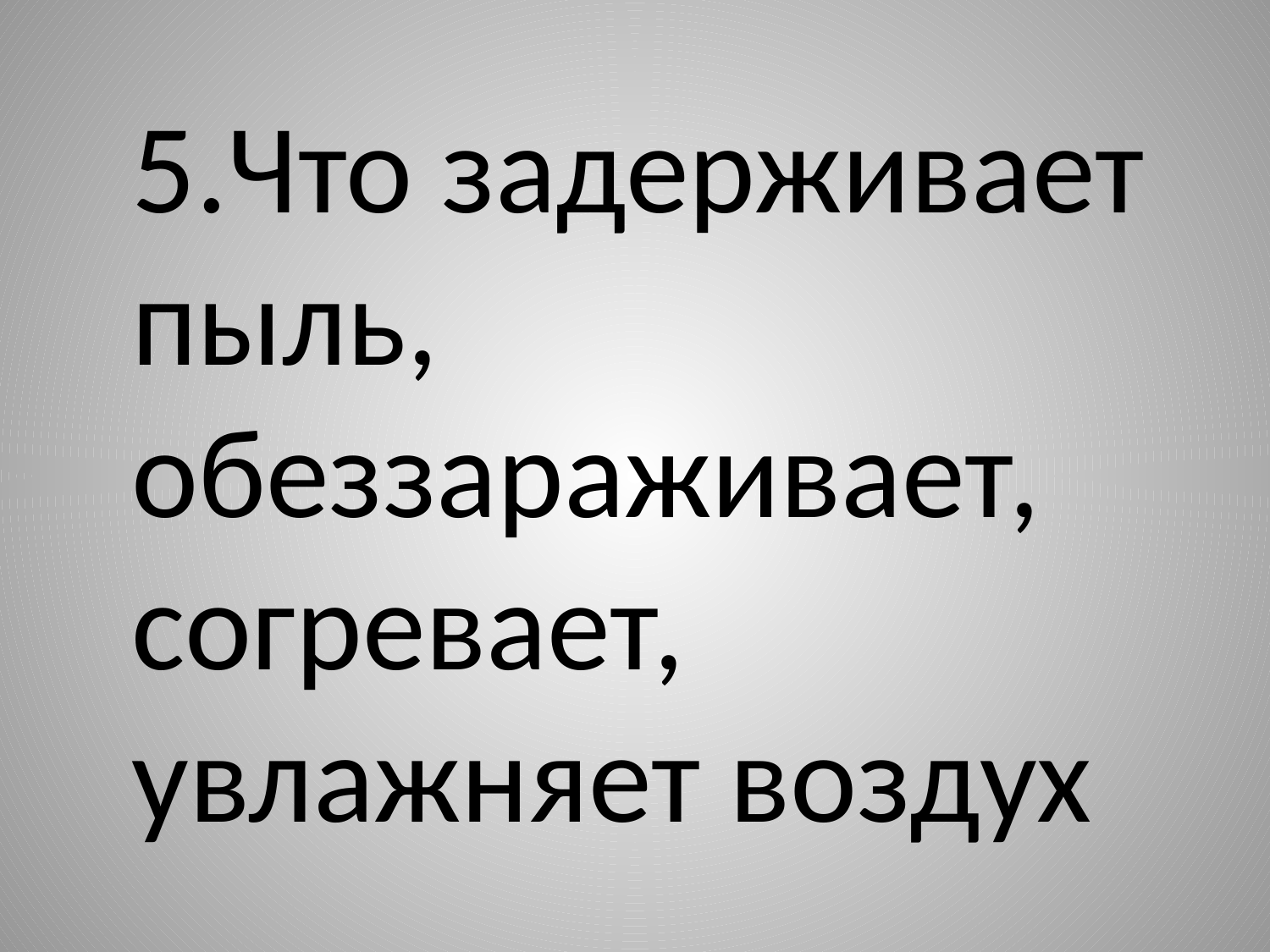

5.Что задерживает пыль, обеззараживает, согревает, увлажняет воздух